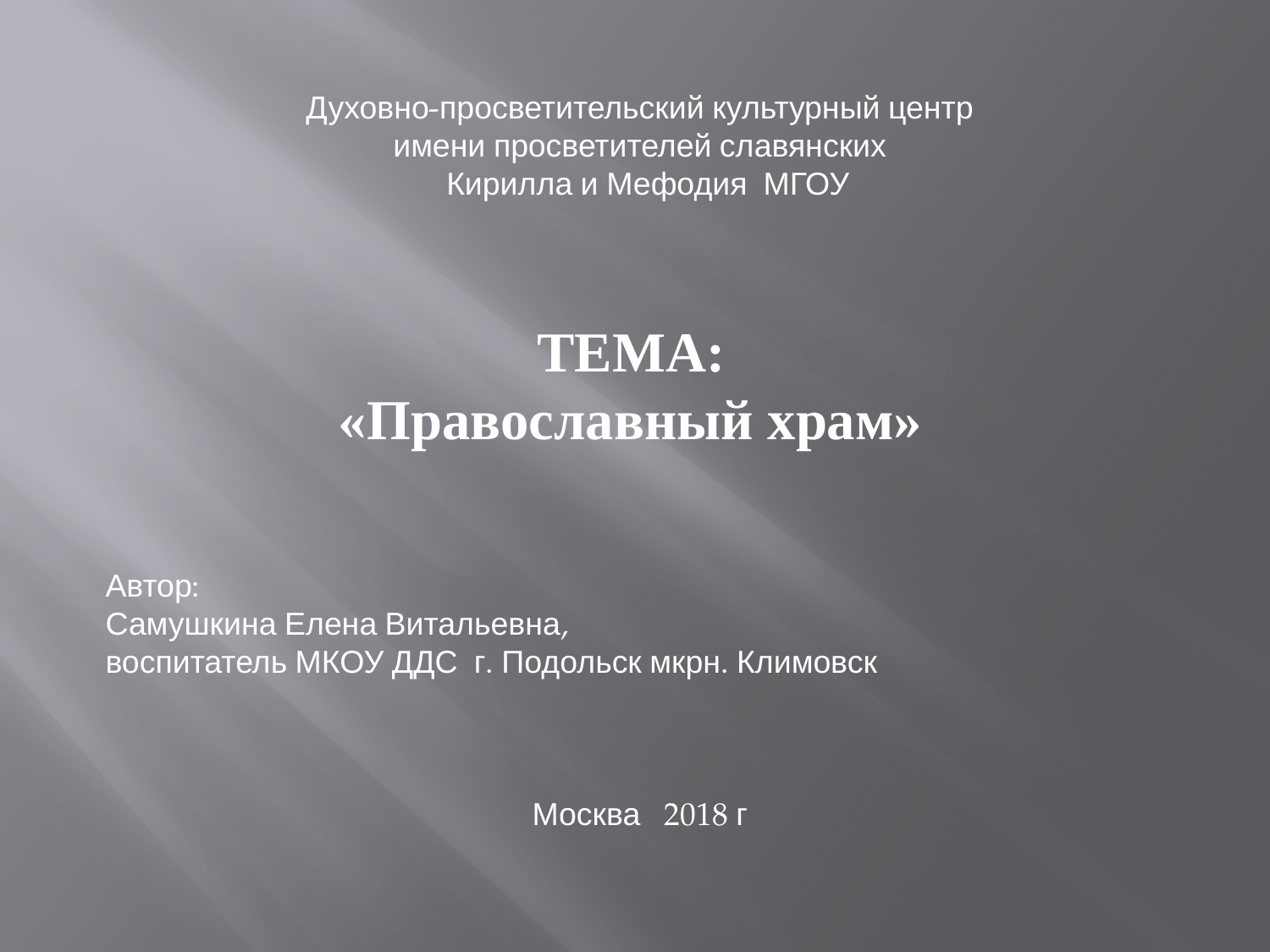

Духовно-просветительский культурный центр
имени просветителей славянских
  Кирилла и Мефодия  МГОУ

                               ТЕМА:
                 «Православный храм»

 Автор:
 Самушкина Елена Витальевна,
 воспитатель МКОУ ДДС  г. Подольск мкрн. Климовск

Москва   2018 г